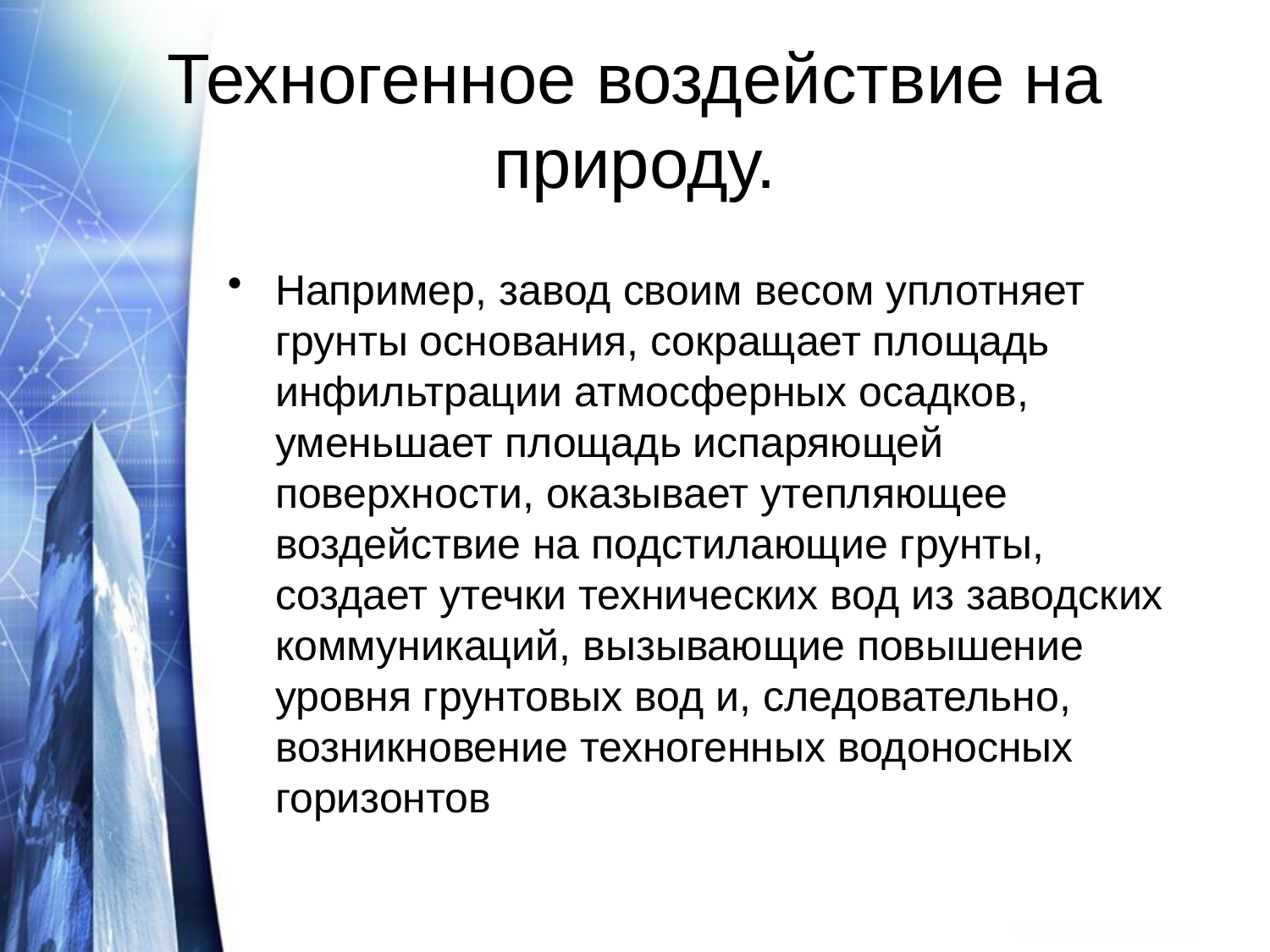

# Техногенное воздействие на природу.
Например, завод своим весом уплотняет грунты основания, сокращает площадь инфильтрации атмосферных осадков, уменьшает площадь испаряющей поверхности, оказывает утепляющее воздействие на подстилающие грунты, создает утечки технических вод из заводских коммуникаций, вызывающие повышение уровня грунтовых вод и, следовательно, возникновение техногенных водоносных горизонтов